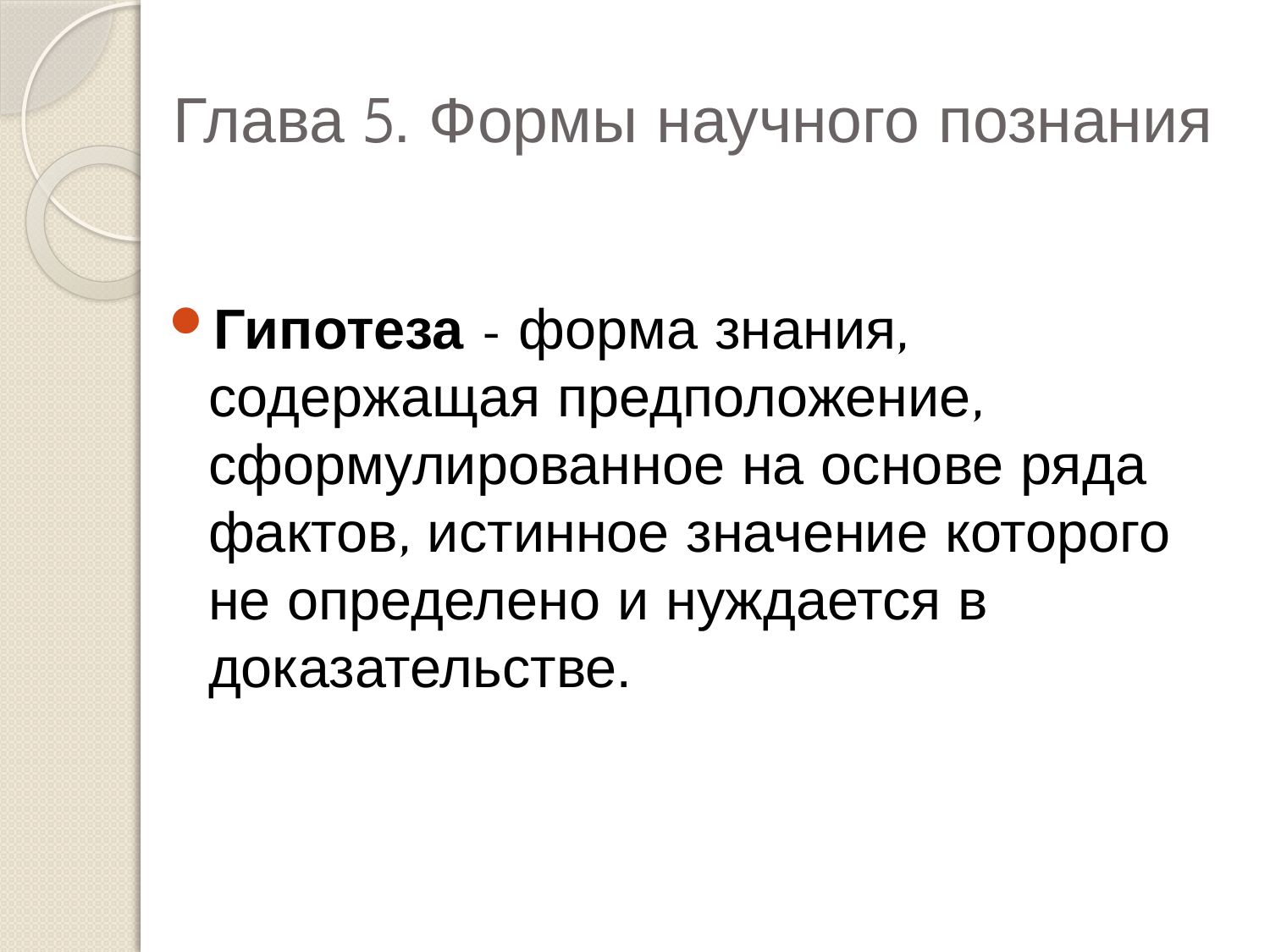

# Глава 5. Формы научного познания
Гипотеза - форма знания, содержащая предположение, сформулированное на основе ряда фактов, истинное значение которого не определено и нуждается в доказательстве.